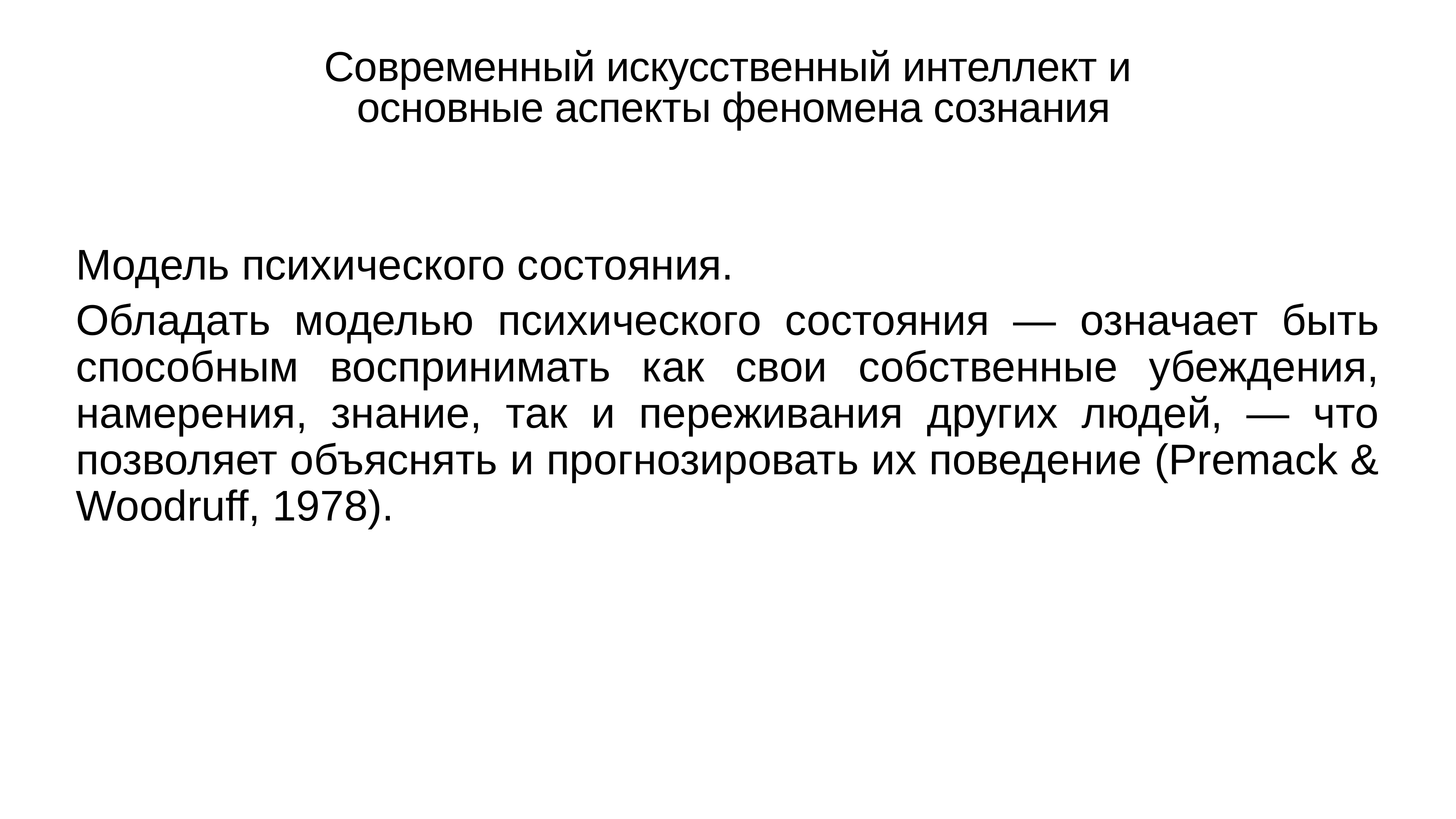

# Современный искусственный интеллект и
 основные аспекты феномена сознания
Модель психического состояния.
Обладать моделью психического состояния — означает быть способным воспринимать как свои собственные убеждения, намерения, знание, так и переживания других людей, — что позволяет объяснять и прогнозировать их поведение (Premack & Woodruff, 1978).